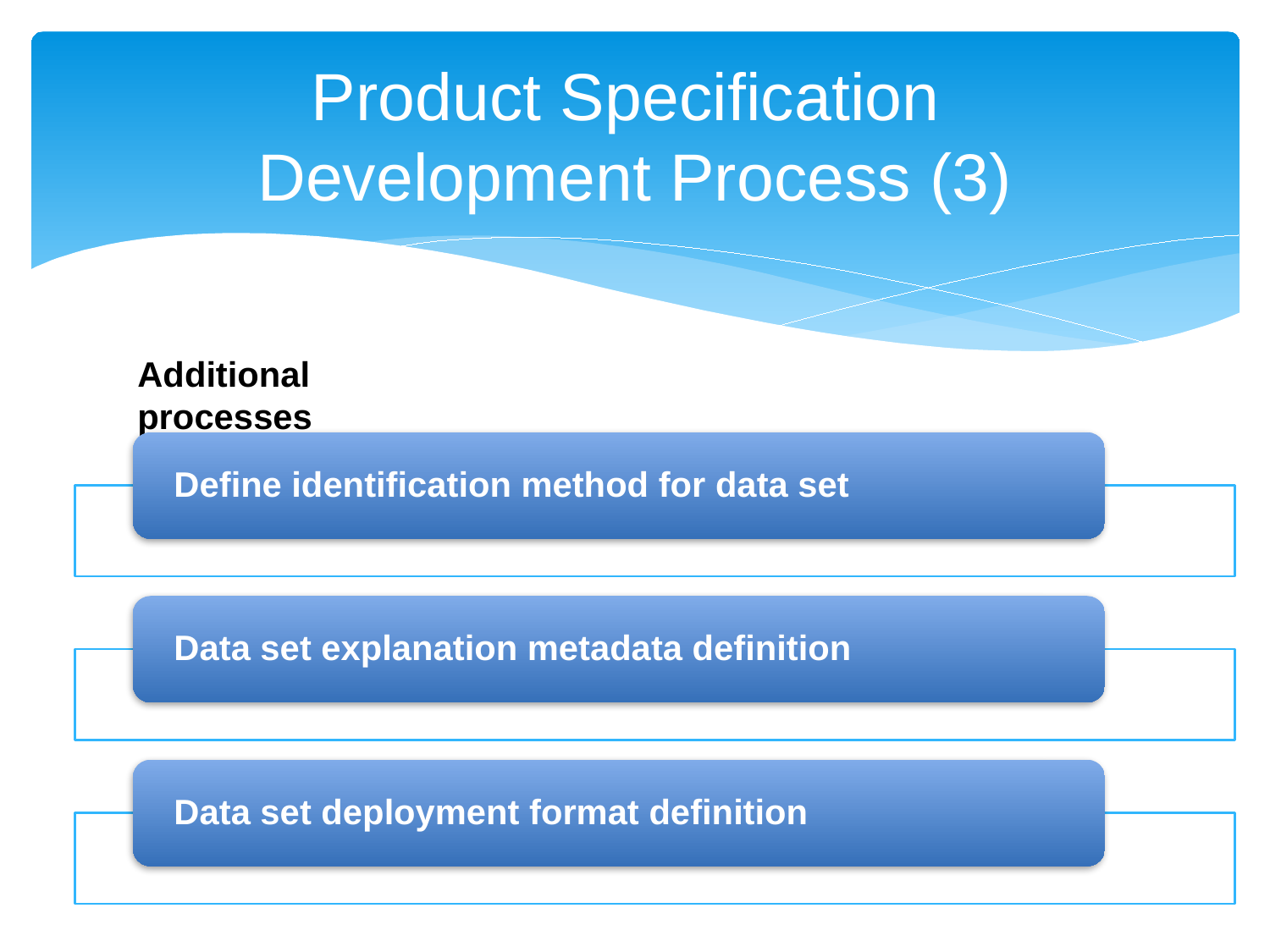

# Product Specification Development Process (3)
Additional processes
Define identification method for data set
Data set explanation metadata definition
Data set deployment format definition